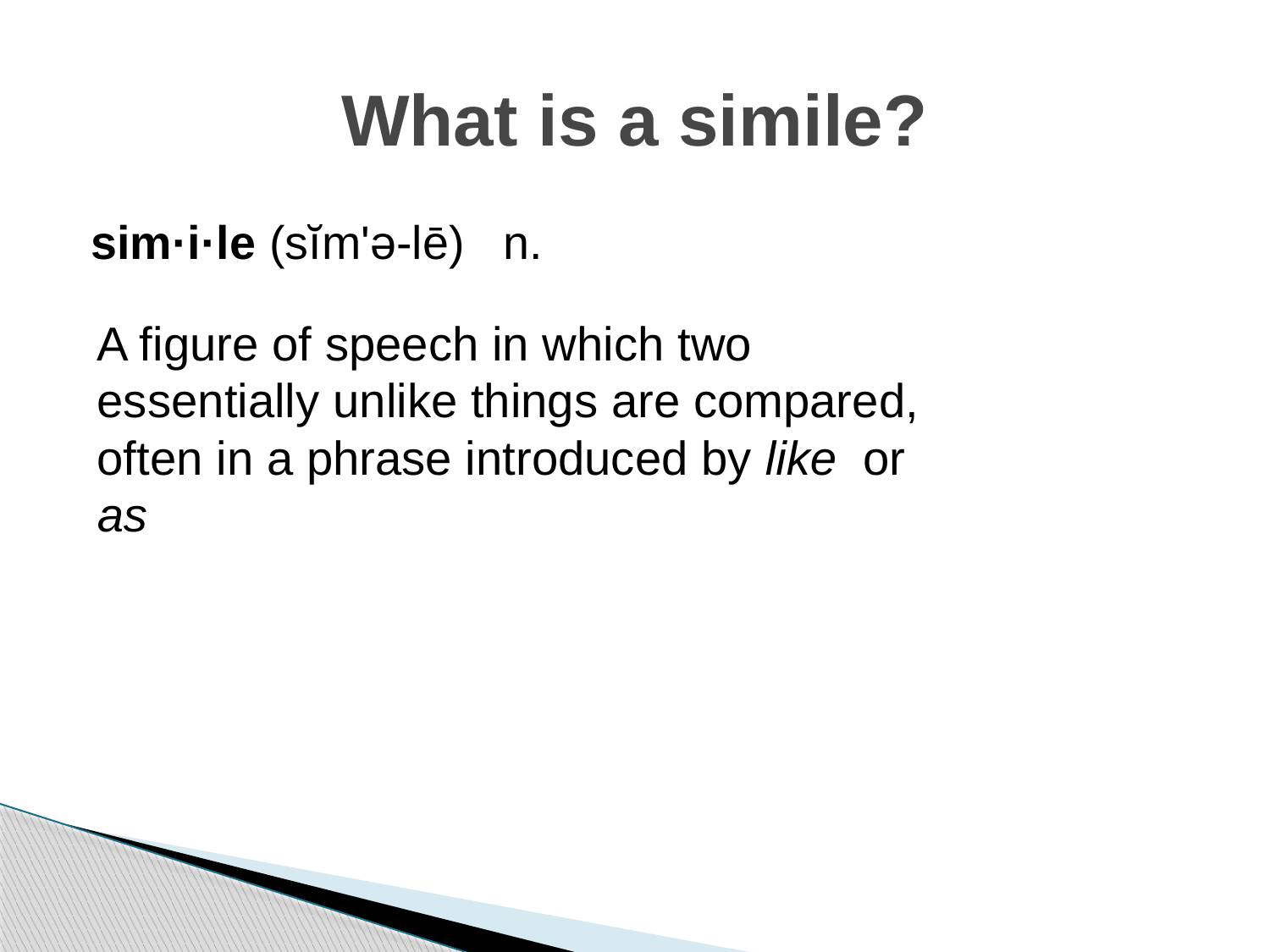

# What is a simile?
sim·i·le (sĭm'ə-lē)   n.
A figure of speech in which two essentially unlike things are compared, often in a phrase introduced by like  or as